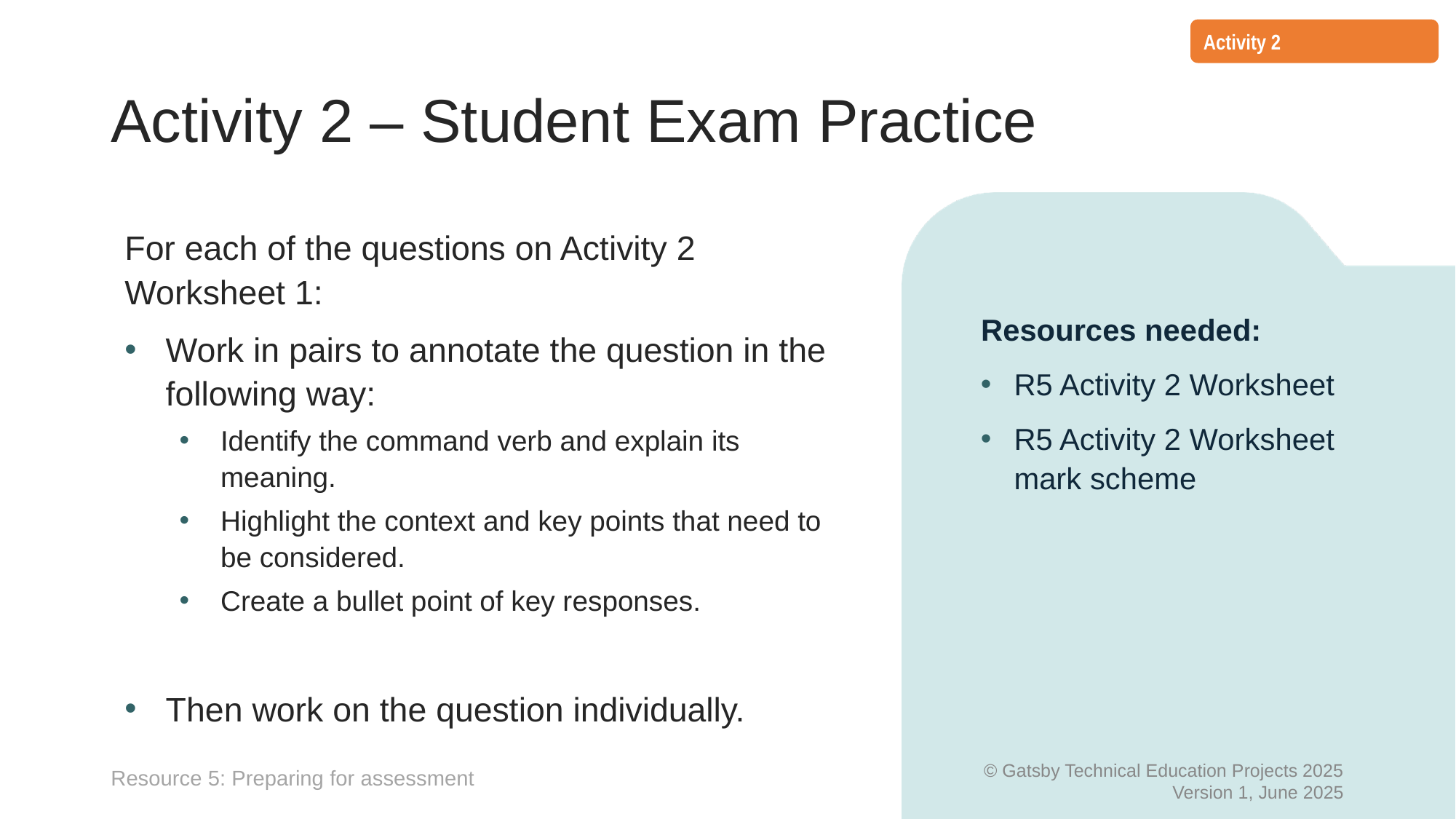

Activity 2
# Activity 2 – Student Exam Practice
For each of the questions on Activity 2 Worksheet 1:
Work in pairs to annotate the question in the following way:
Identify the command verb and explain its meaning.
Highlight the context and key points that need to be considered.
Create a bullet point of key responses.

Then work on the question individually.

Resources needed:
R5 Activity 2 Worksheet
R5 Activity 2 Worksheet mark scheme
Resource 5: Preparing for assessment